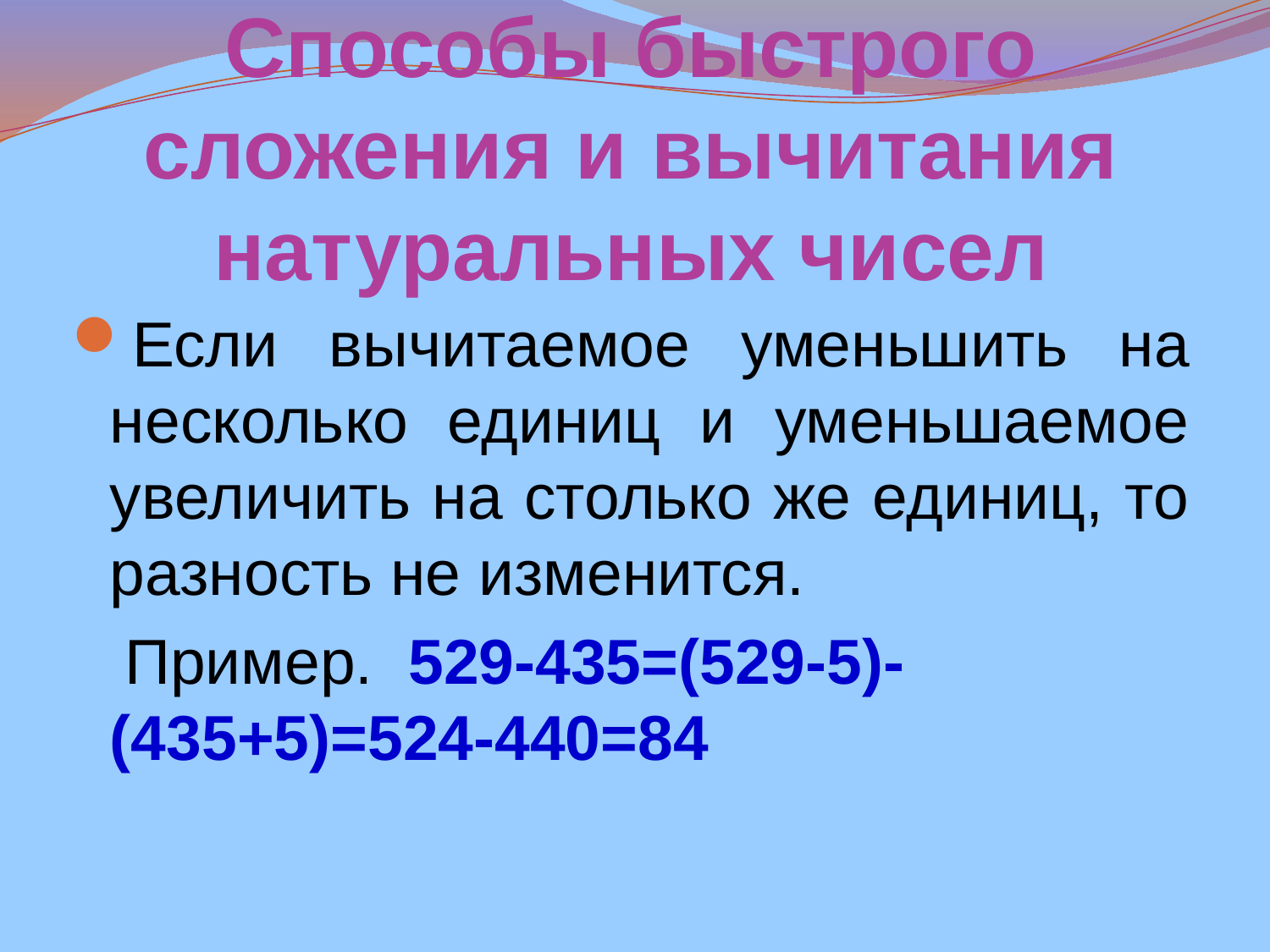

# Способы быстрого сложения и вычитания натуральных чисел
Если вычитаемое уменьшить на несколько единиц и уменьшаемое увеличить на столько же единиц, то разность не изменится.
   Пример.  529-435=(529-5)-(435+5)=524-440=84